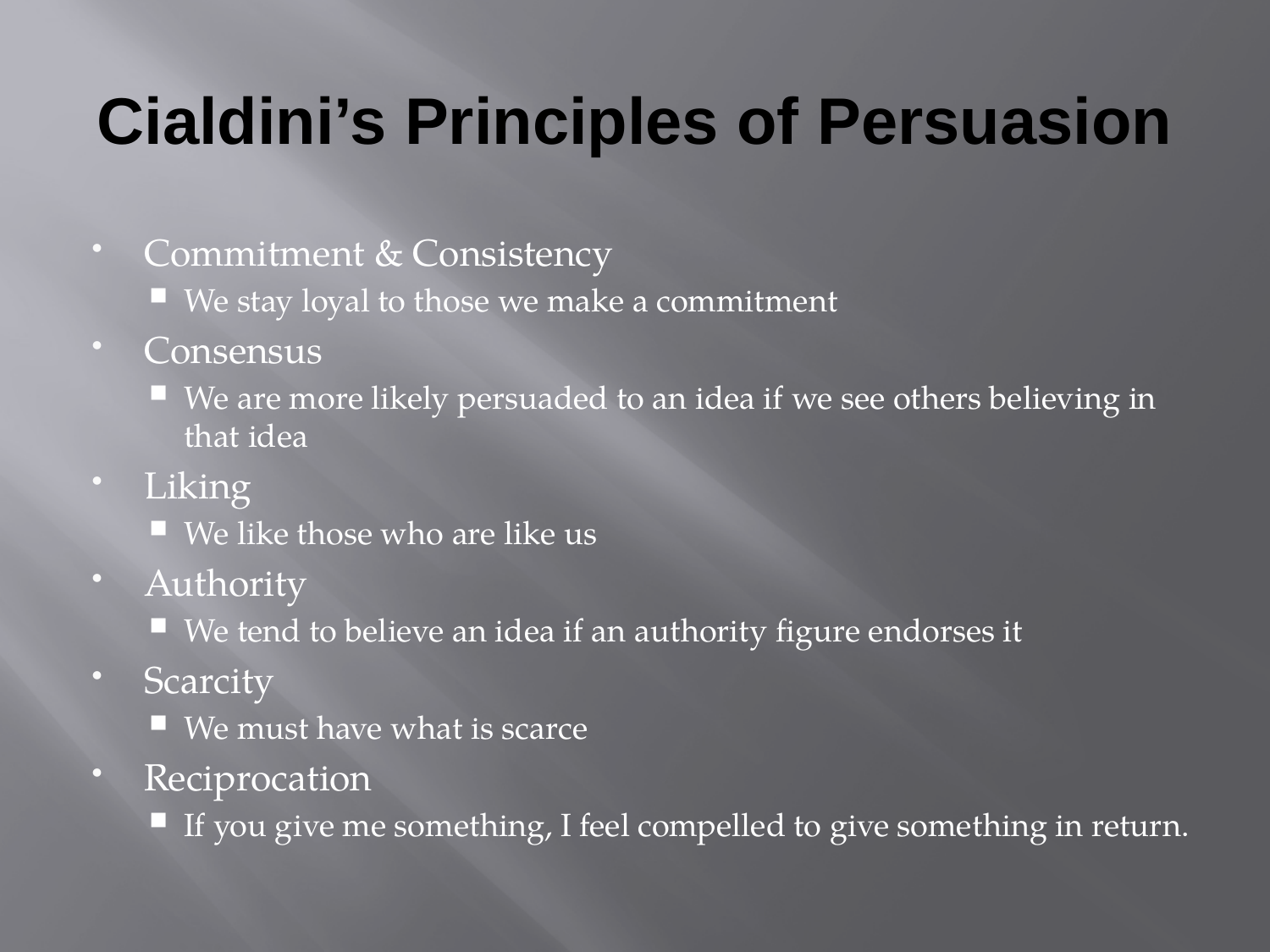

# Cialdini’s Principles of Persuasion
Commitment & Consistency
We stay loyal to those we make a commitment
Consensus
We are more likely persuaded to an idea if we see others believing in that idea
Liking
We like those who are like us
Authority
We tend to believe an idea if an authority figure endorses it
Scarcity
We must have what is scarce
Reciprocation
If you give me something, I feel compelled to give something in return.